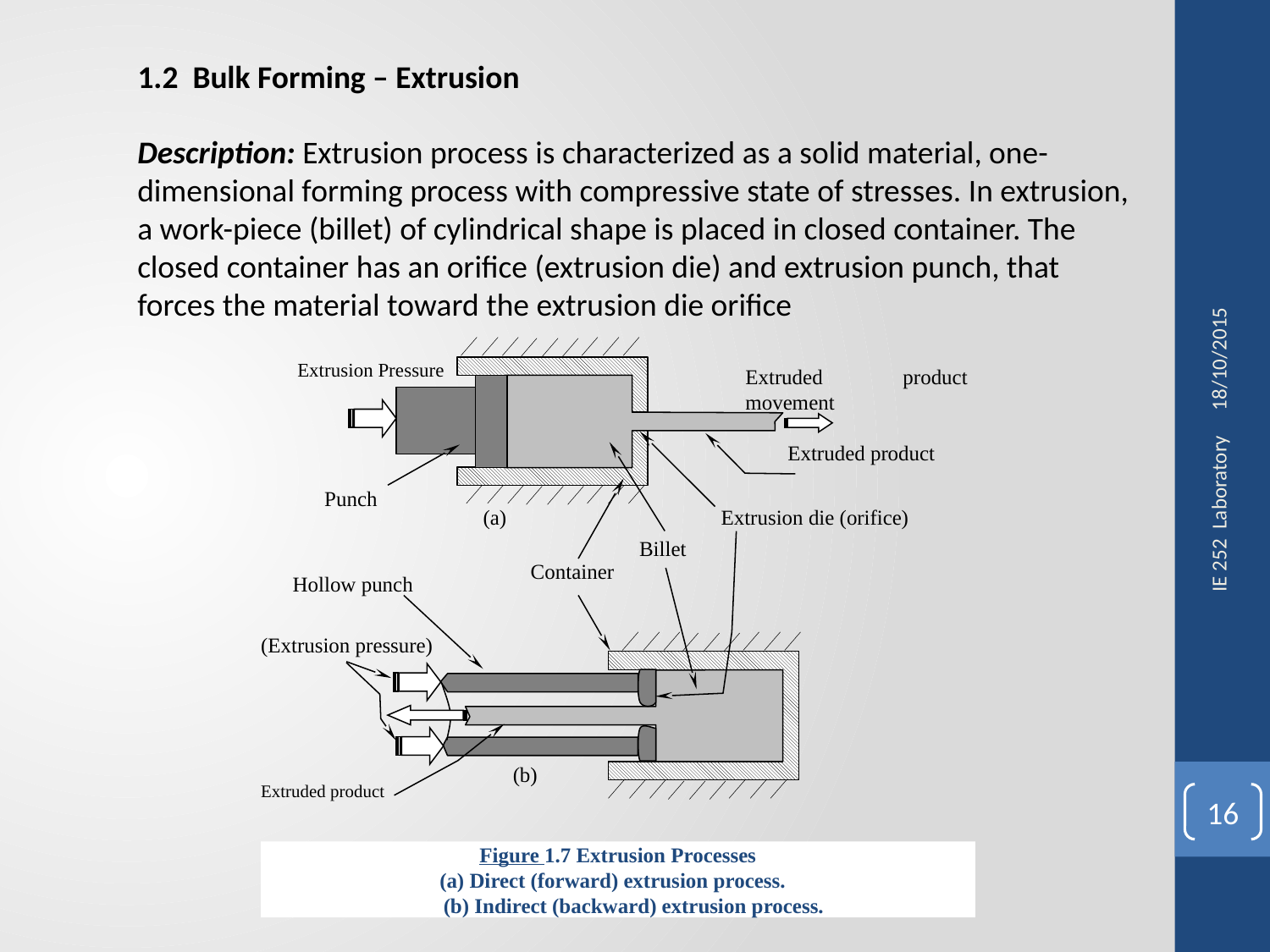

1.2  Bulk Forming – Extrusion
Description: Extrusion process is characterized as a solid material, one-dimensional forming process with compressive state of stresses. In extrusion, a work-piece (billet) of cylindrical shape is placed in closed container. The closed container has an orifice (extrusion die) and extrusion punch, that forces the material toward the extrusion die orifice
18/10/2015

Extruded product movement

        Extruded product

 Extrusion Pressure

      Punch

      (a)
Extrusion die (orifice)

Billet

Container

Hollow punch

(Extrusion pressure)

      (b)
Extruded product

Figure ‎1.7 Extrusion Processes
(a) Direct (forward) extrusion process.
      (b) Indirect (backward) extrusion process.
IE 252  Laboratory
16